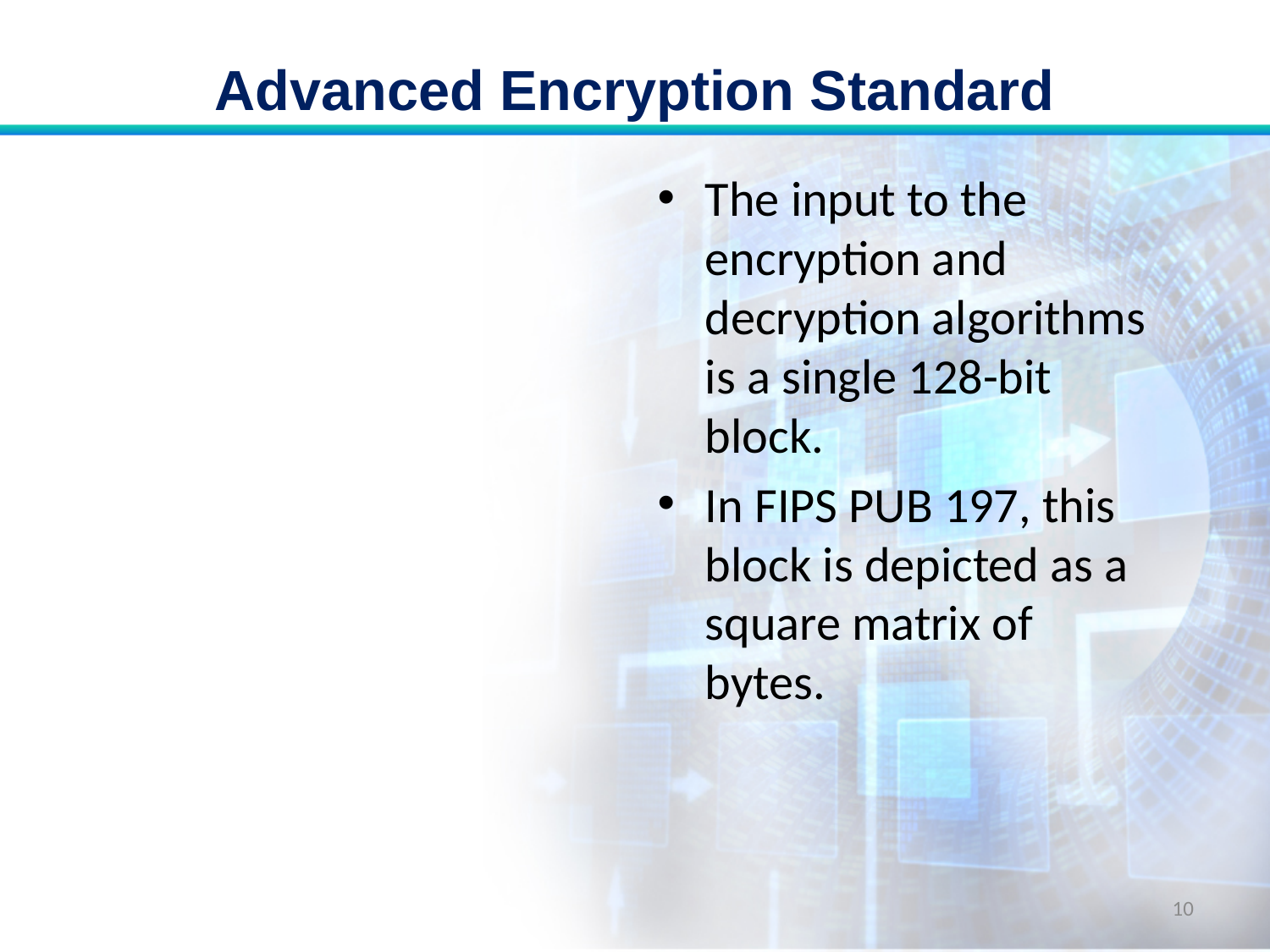

# Advanced Encryption Standard
The input to the encryption and decryption algorithms is a single 128-bit block.
In FIPS PUB 197, this block is depicted as a square matrix of bytes.
10